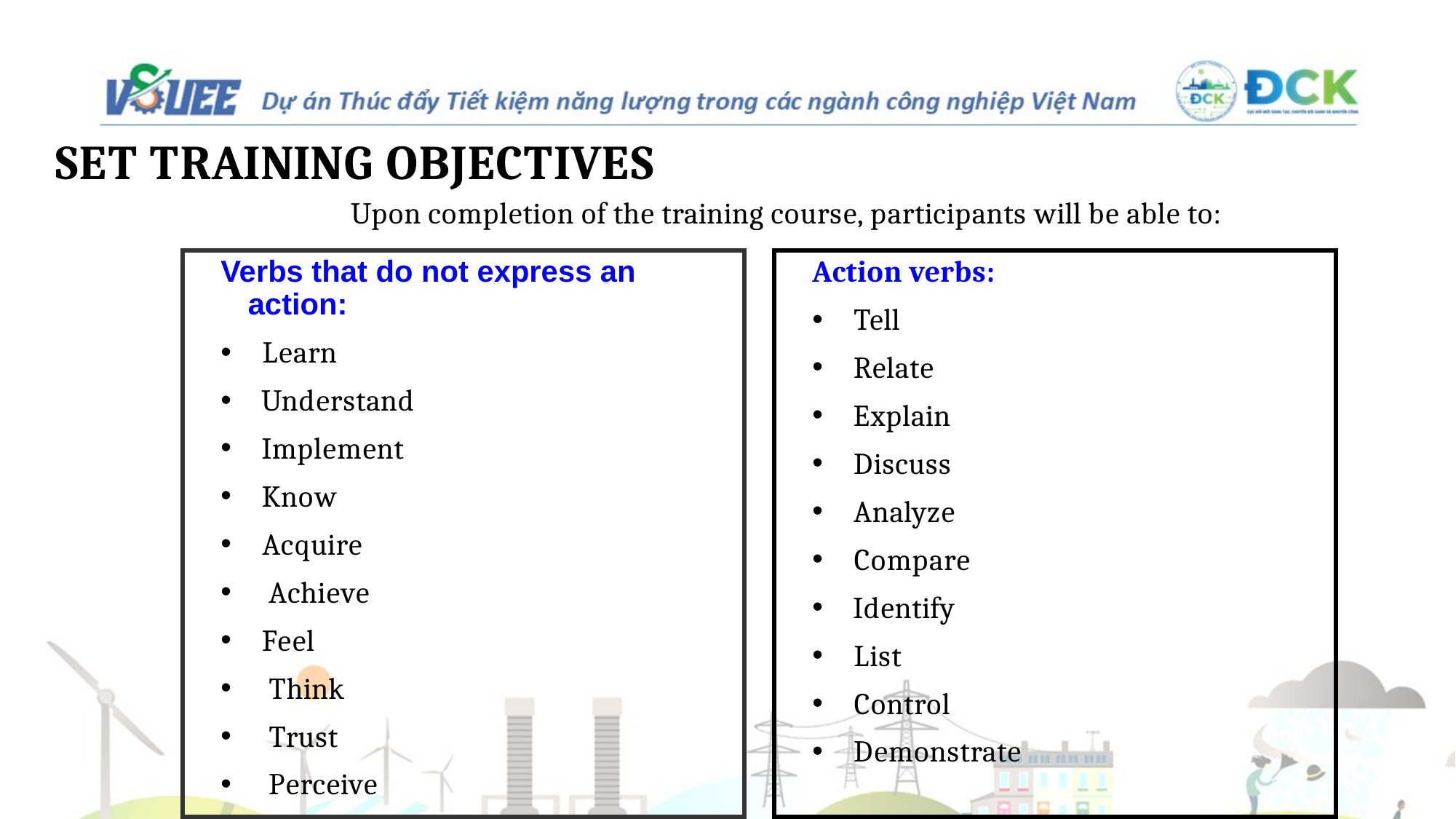

SET TRAINING OBJECTIVES
Upon completion of the training course, participants will be able to:
Verbs that do not express an action:
Learn
Understand
Implement
Know
Acquire
 Achieve
Feel
 Think
 Trust
 Perceive

Action verbs:
Tell
Relate
Explain
Discuss
Analyze
Compare
Identify
List
Control
Demonstrate